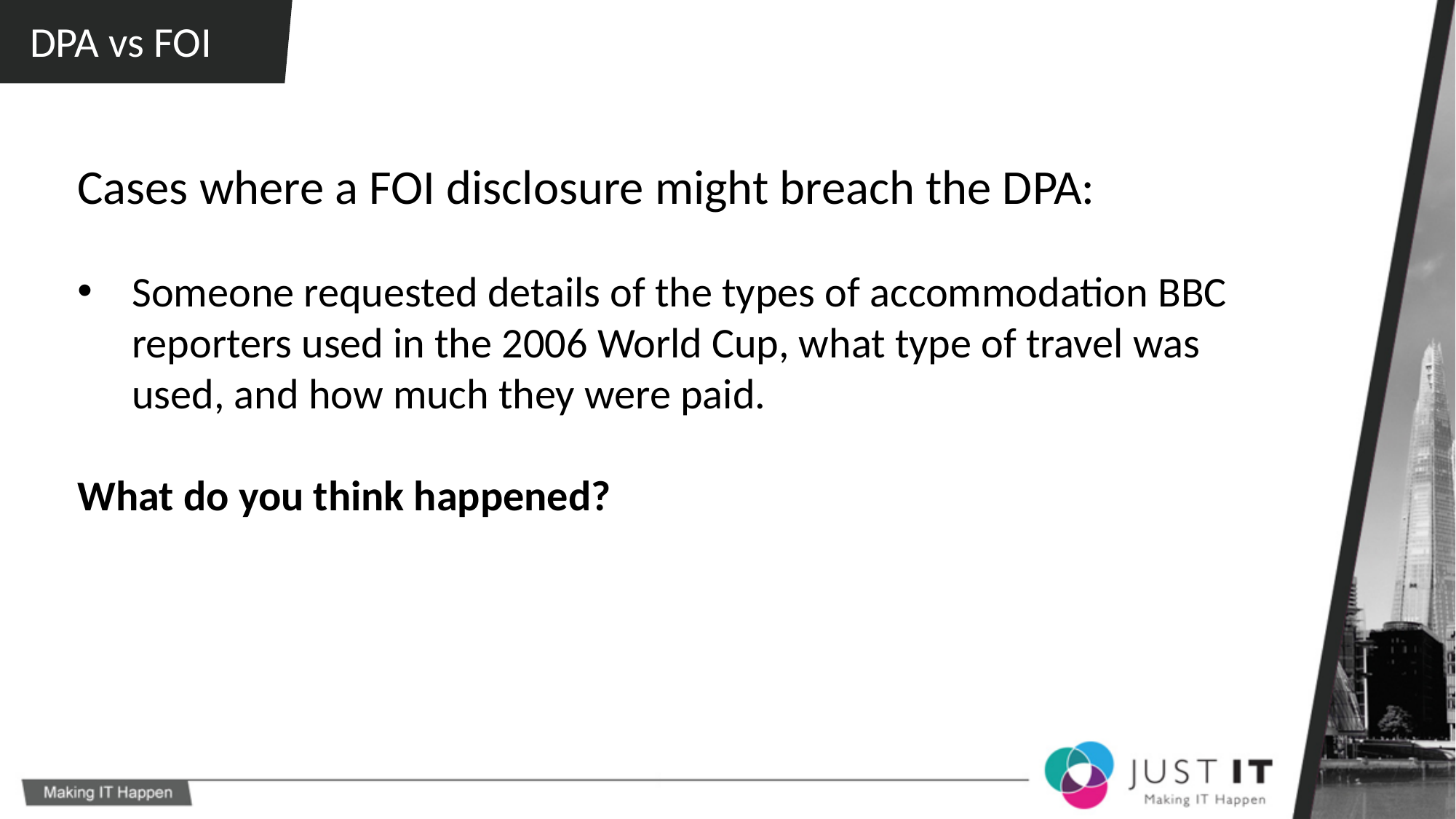

DPA vs FOI
Cases where a FOI disclosure might breach the DPA:

Someone requested details of the types of accommodation BBC reporters used in the 2006 World Cup, what type of travel was used, and how much they were paid.

What do you think happened?